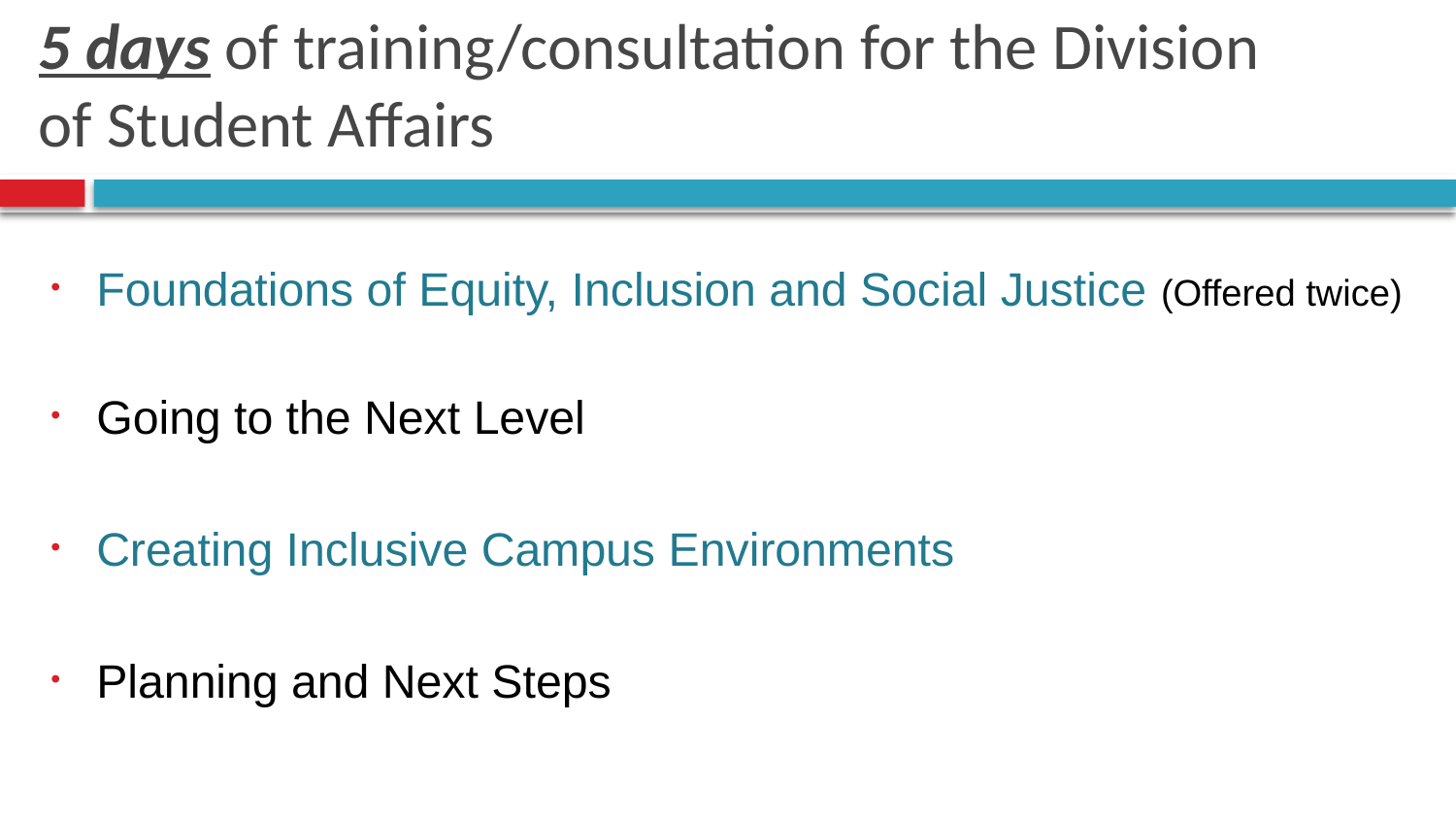

# 5 days of training/consultation for the Division of Student Affairs
Foundations of Equity, Inclusion and Social Justice (Offered twice)

Going to the Next Level

Creating Inclusive Campus Environments

Planning and Next Steps